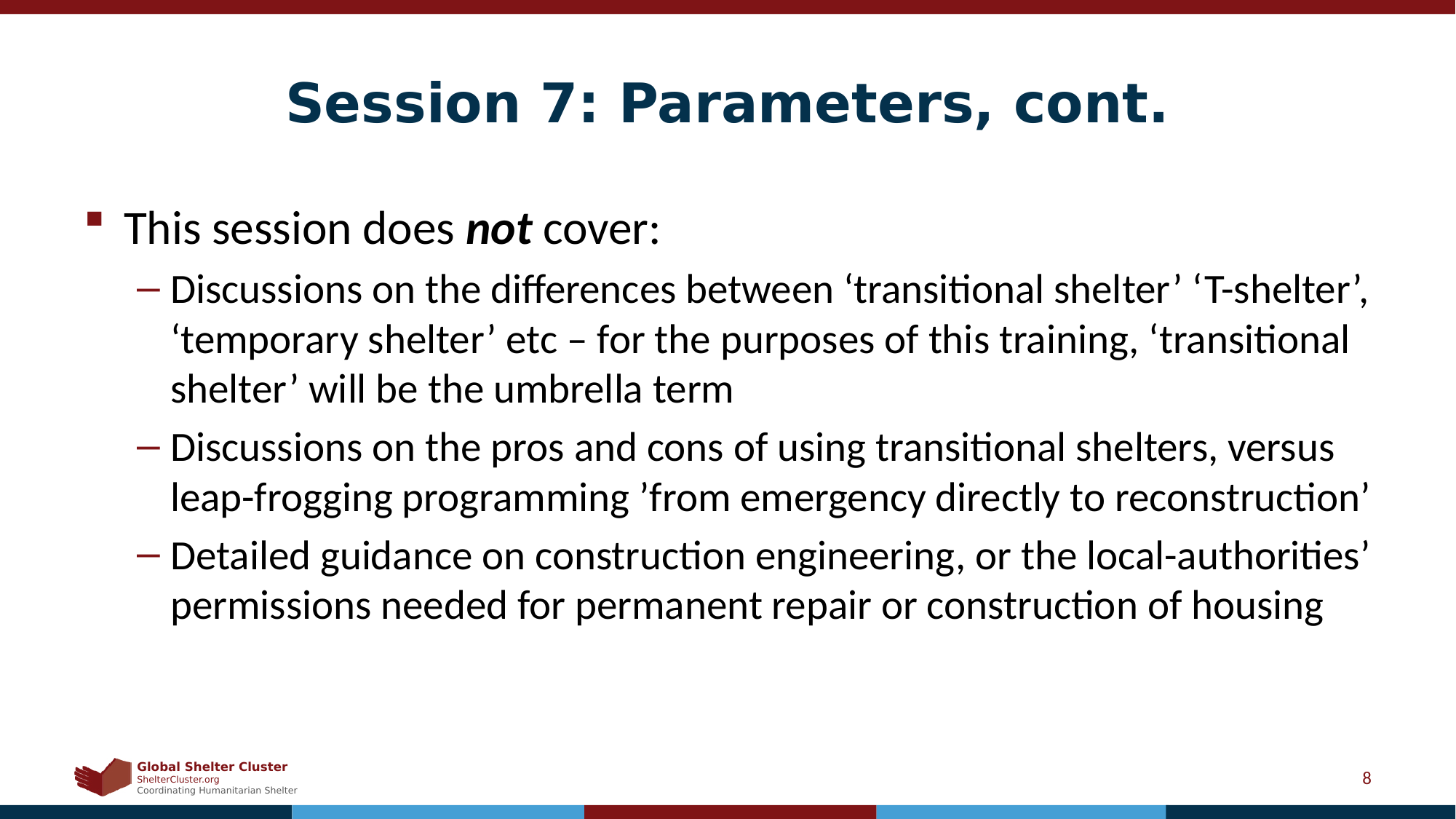

# Session 7: Parameters, cont.
This session does not cover:
Discussions on the differences between ‘transitional shelter’ ‘T-shelter’, ‘temporary shelter’ etc – for the purposes of this training, ‘transitional shelter’ will be the umbrella term
Discussions on the pros and cons of using transitional shelters, versus leap-frogging programming ’from emergency directly to reconstruction’
Detailed guidance on construction engineering, or the local-authorities’ permissions needed for permanent repair or construction of housing

8